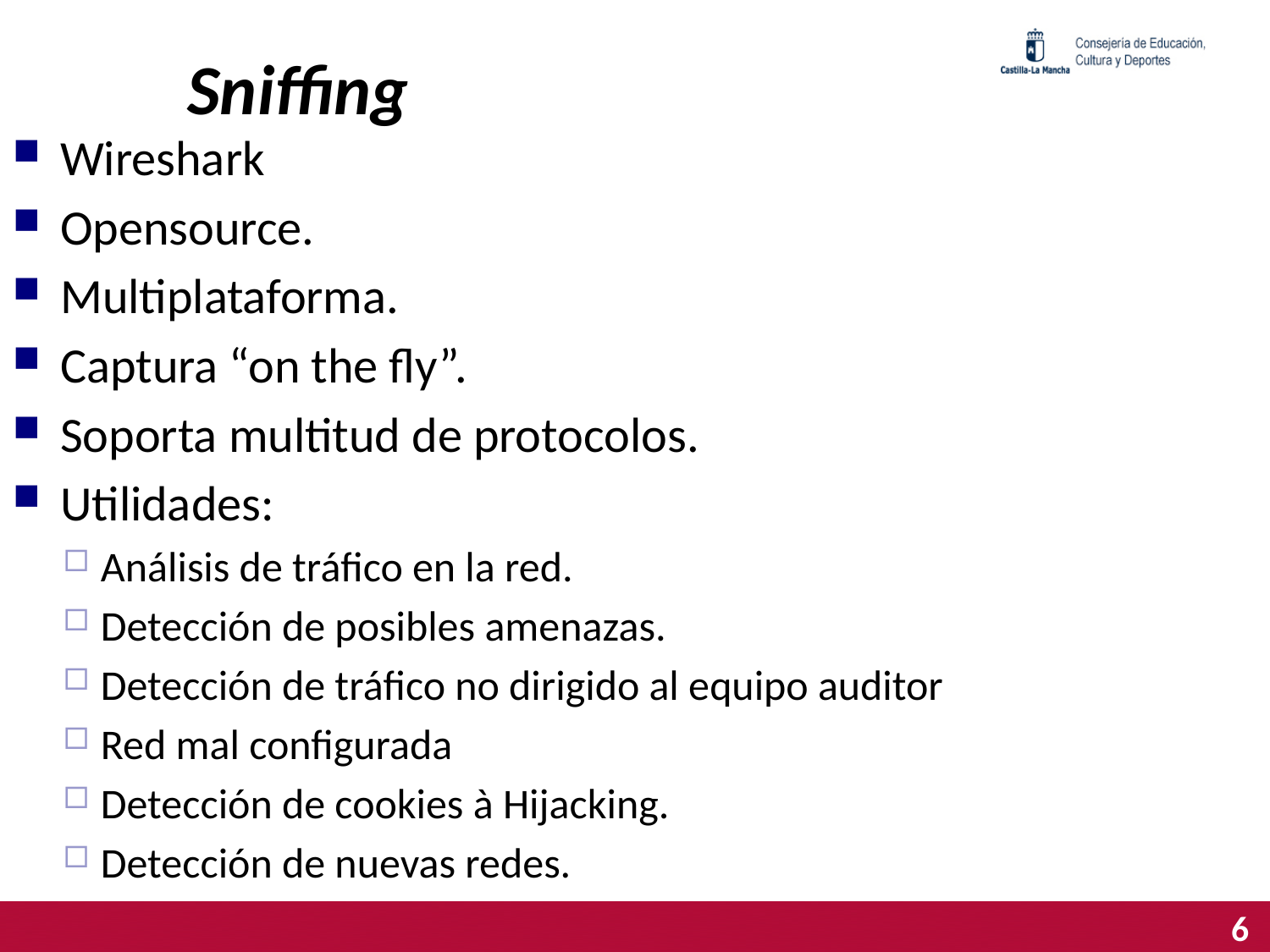

# Sniffing
Wireshark
Opensource.
Multiplataforma.
Captura “on the fly”.
Soporta multitud de protocolos.
Utilidades:
Análisis de tráfico en la red.
Detección de posibles amenazas.
Detección de tráfico no dirigido al equipo auditor
Red mal configurada
Detección de cookies à Hijacking.
Detección de nuevas redes.